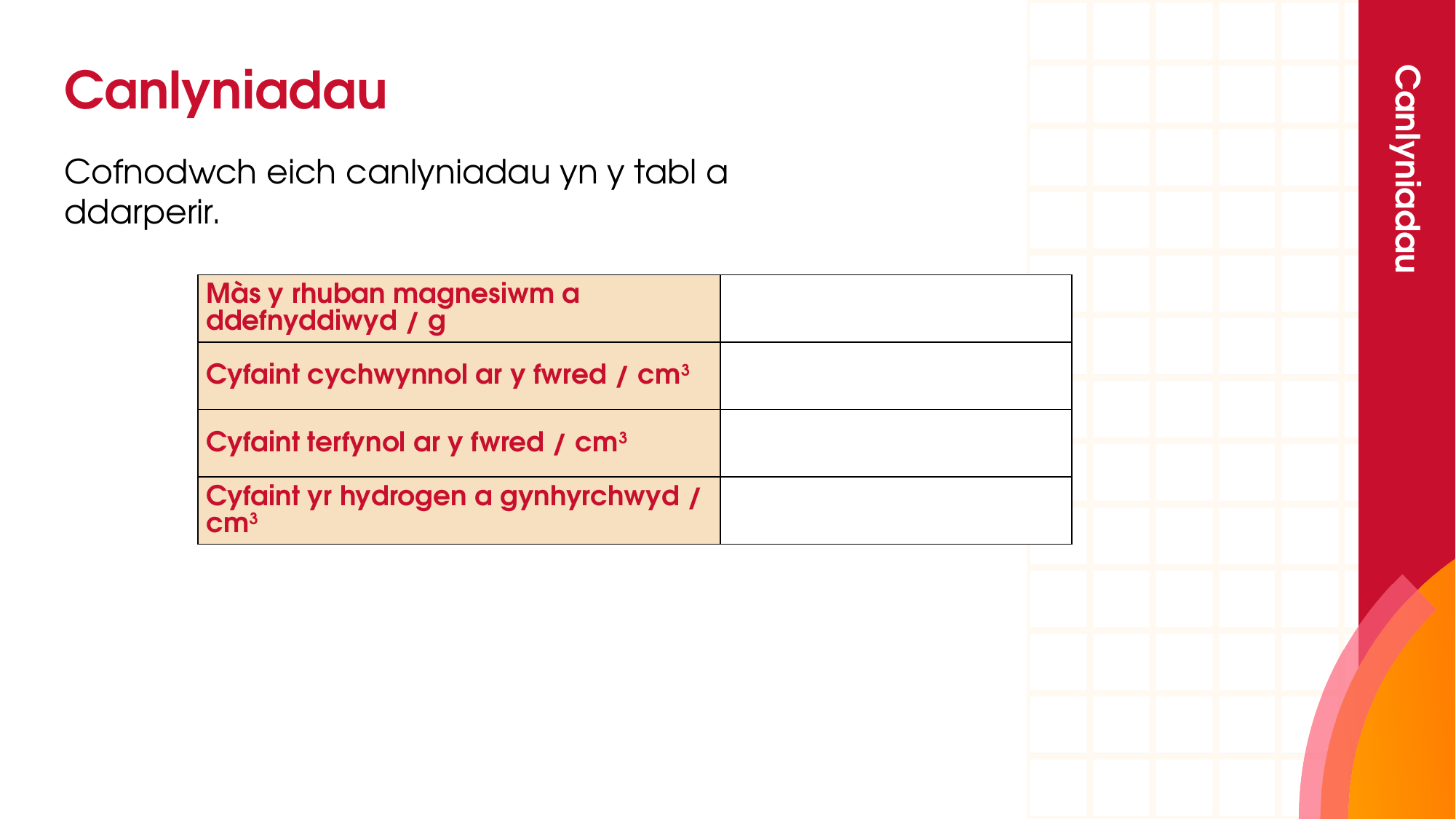

# Canlyniadau
Canlyniadau
Cofnodwch eich canlyniadau yn y tabl a ddarperir.
| Màs y rhuban magnesiwm a ddefnyddiwyd / g |  |
| --- | --- |
| Cyfaint cychwynnol ar y fwred / cm3 |  |
| Cyfaint terfynol ar y fwred / cm3 |  |
| Cyfaint yr hydrogen a gynhyrchwyd / cm3 |  |